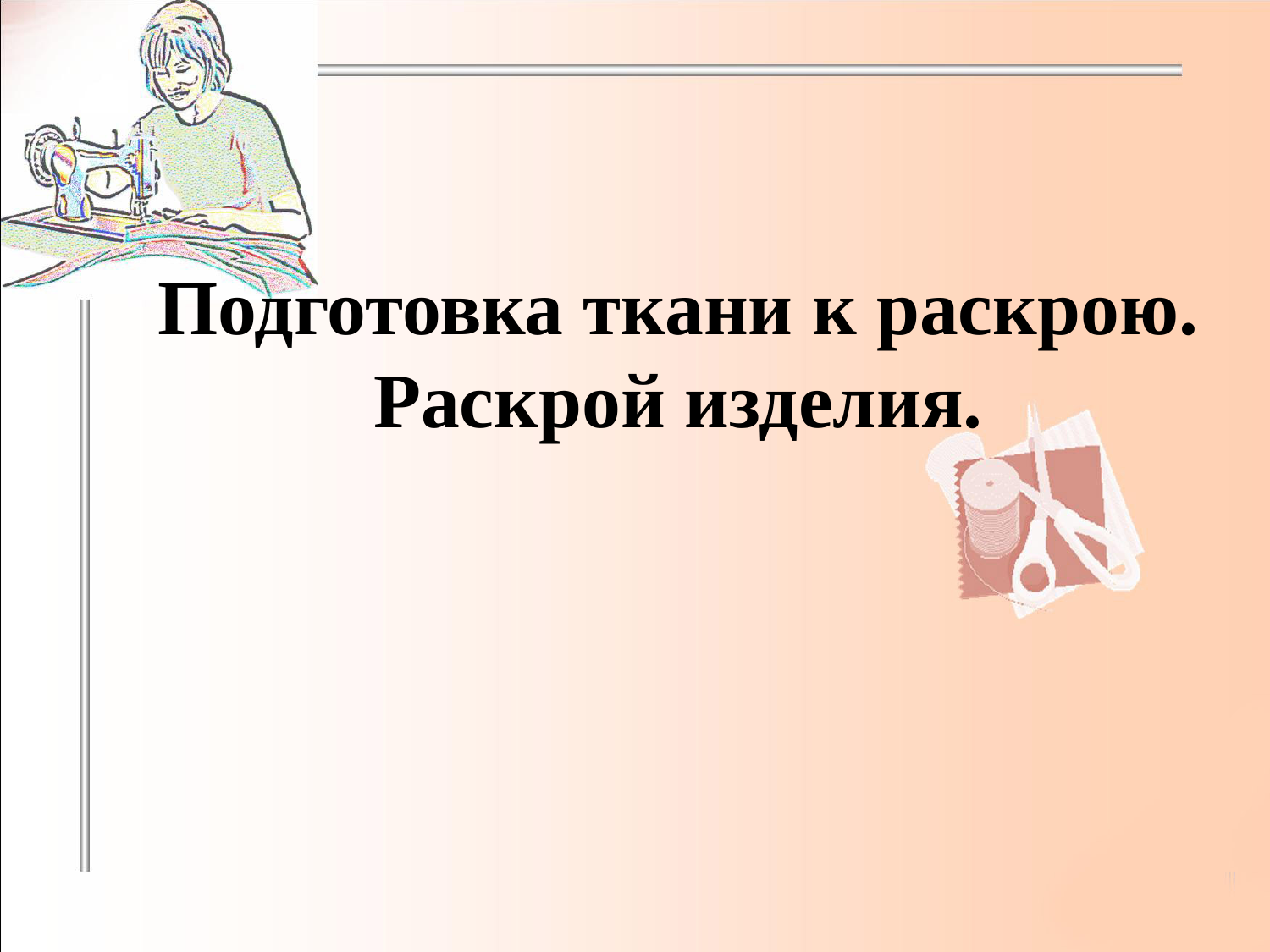

# Подготовка ткани к раскрою. Раскрой изделия.